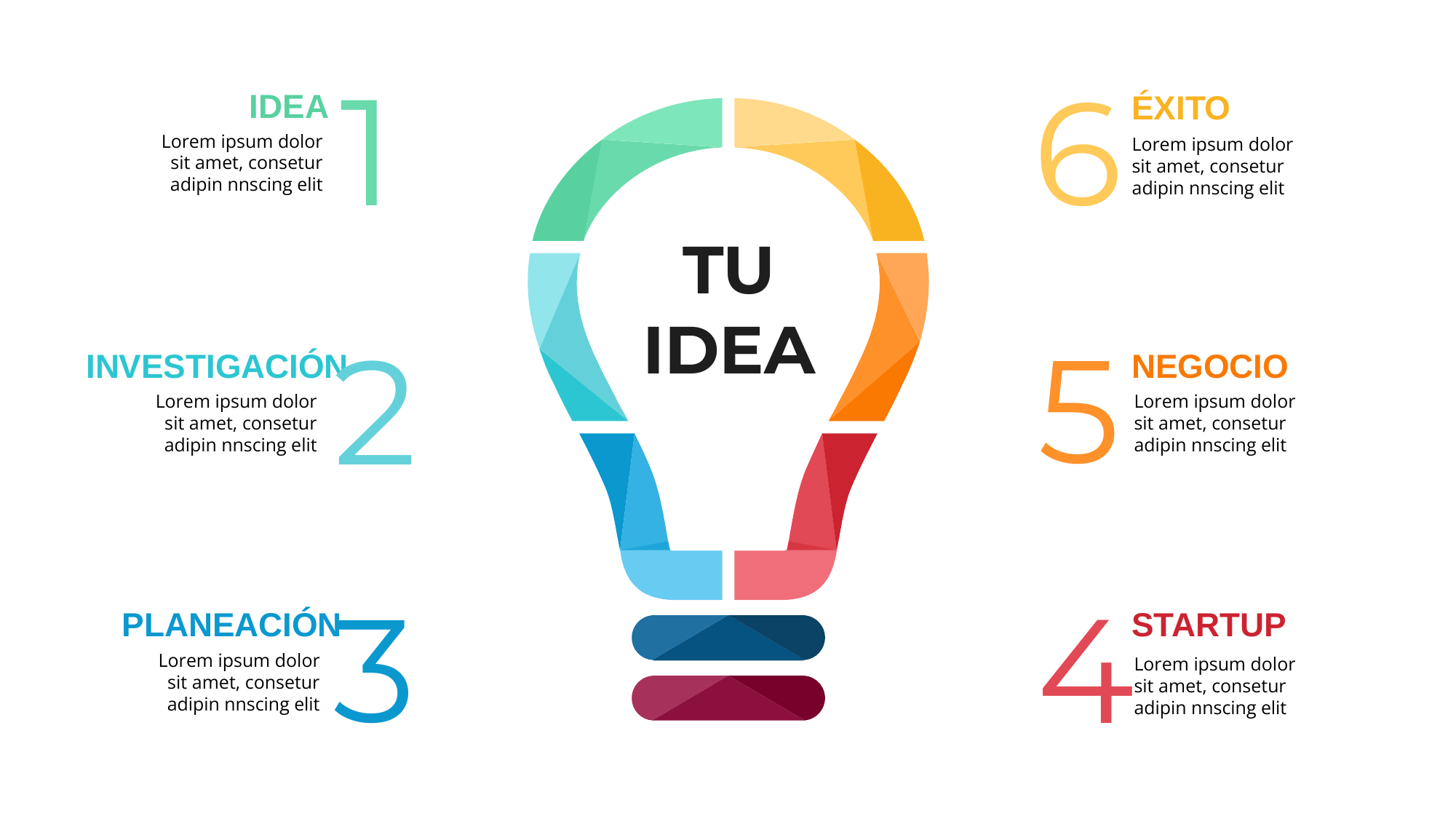

1
6
IDEA
ÉXITO

Lorem ipsum dolor sit amet, consetur adipin nnscing elit
Lorem ipsum dolor sit amet, consetur adipin nnscing elit

TU
IDEA

2
5

INVESTIGACIÓN
NEGOCIO

Lorem ipsum dolor sit amet, consetur adipin nnscing elit
Lorem ipsum dolor sit amet, consetur adipin nnscing elit

4
3
PLANEACIÓN
STARTUP

Lorem ipsum dolor sit amet, consetur adipin nnscing elit
Lorem ipsum dolor sit amet, consetur adipin nnscing elit